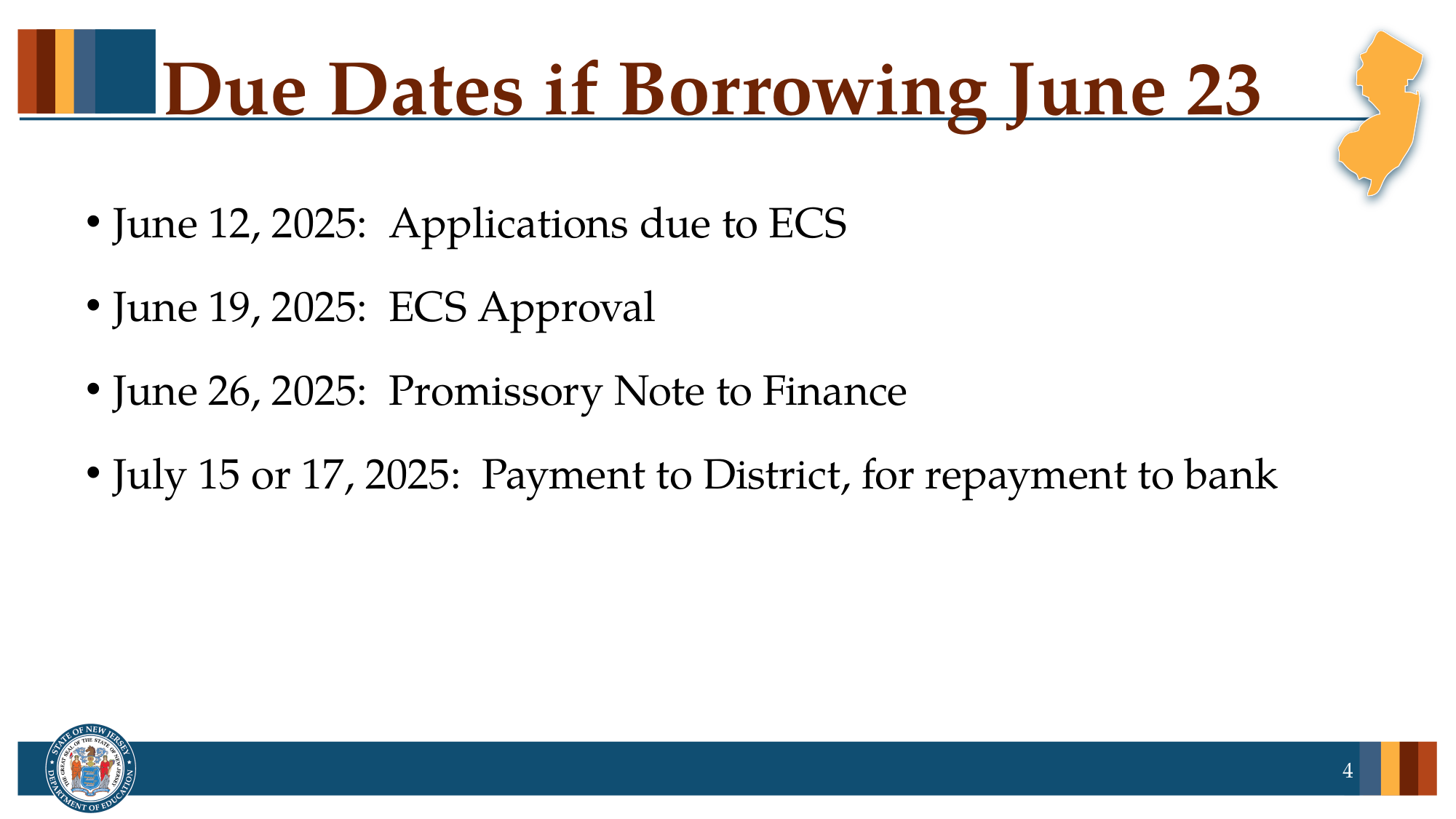

# Due Dates if Borrowing June 23
June 12, 2025:  Applications due to ECS
June 19, 2025:  ECS Approval
June 26, 2025:  Promissory Note to Finance
July 15 or 17, 2025:  Payment to District, for repayment to bank
4